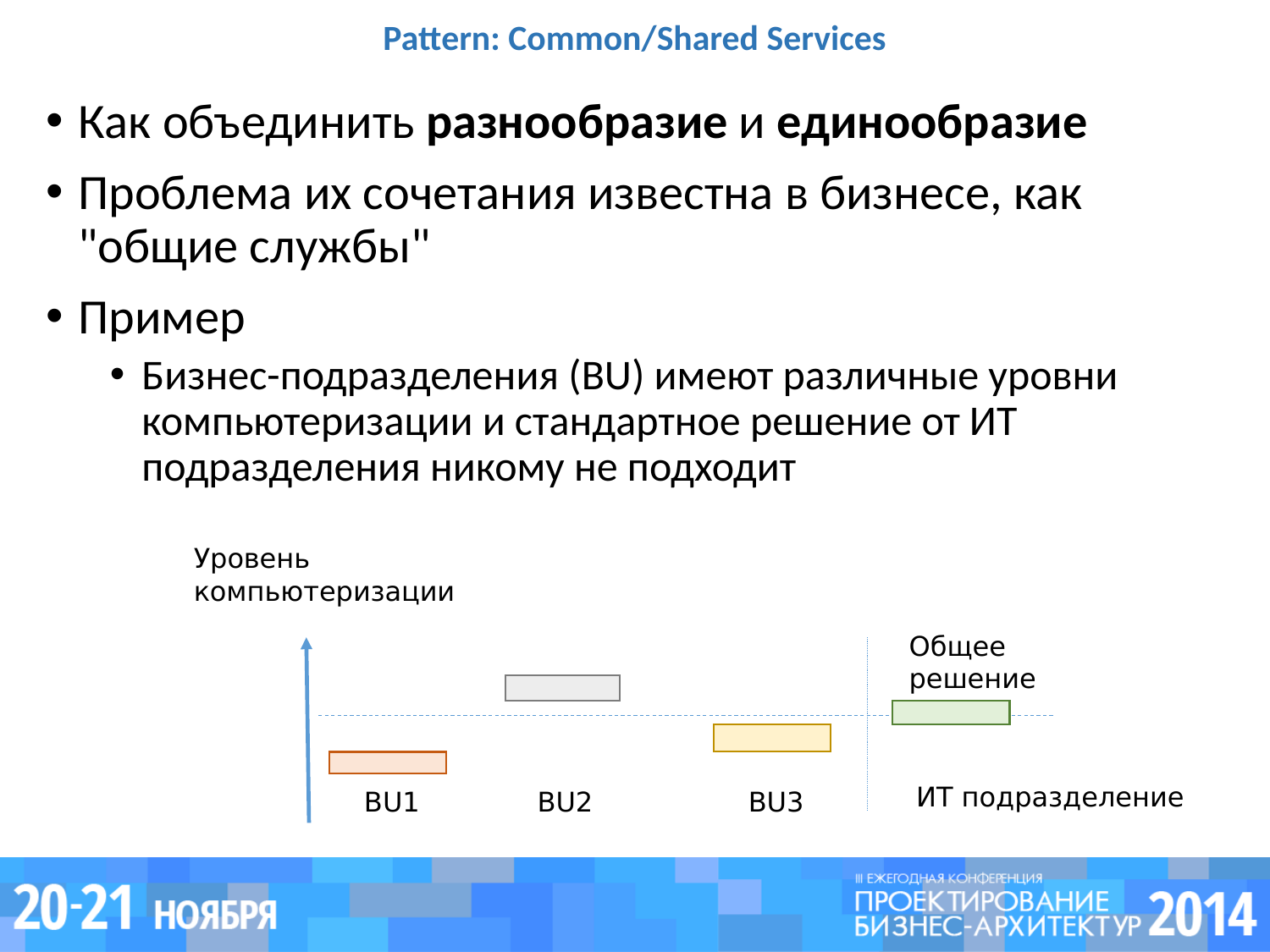

# Pattern: Common/Shared Services
Как объединить разнообразие и единообразие
Проблема их сочетания известна в бизнесе, как "общие службы"
Пример
Бизнес-подразделения (BU) имеют различные уровни компьютеризации и стандартное решение от ИТ подразделения никому не подходит
Уровень компьютеризации
Общее решение

ИТ подразделение
BU1
BU2
BU3